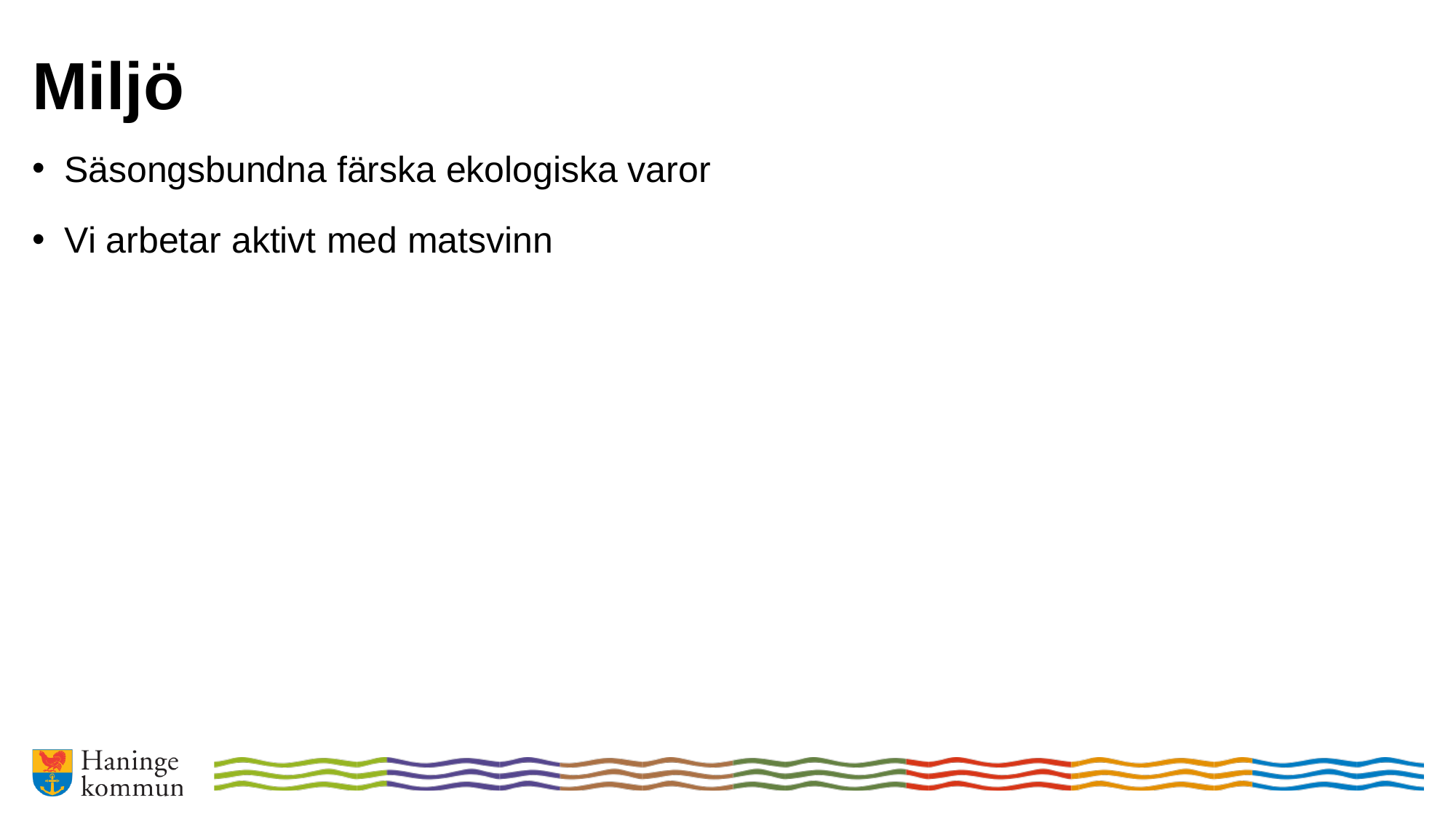

# Miljö
Säsongsbundna färska ekologiska varor
Vi arbetar aktivt med matsvinn